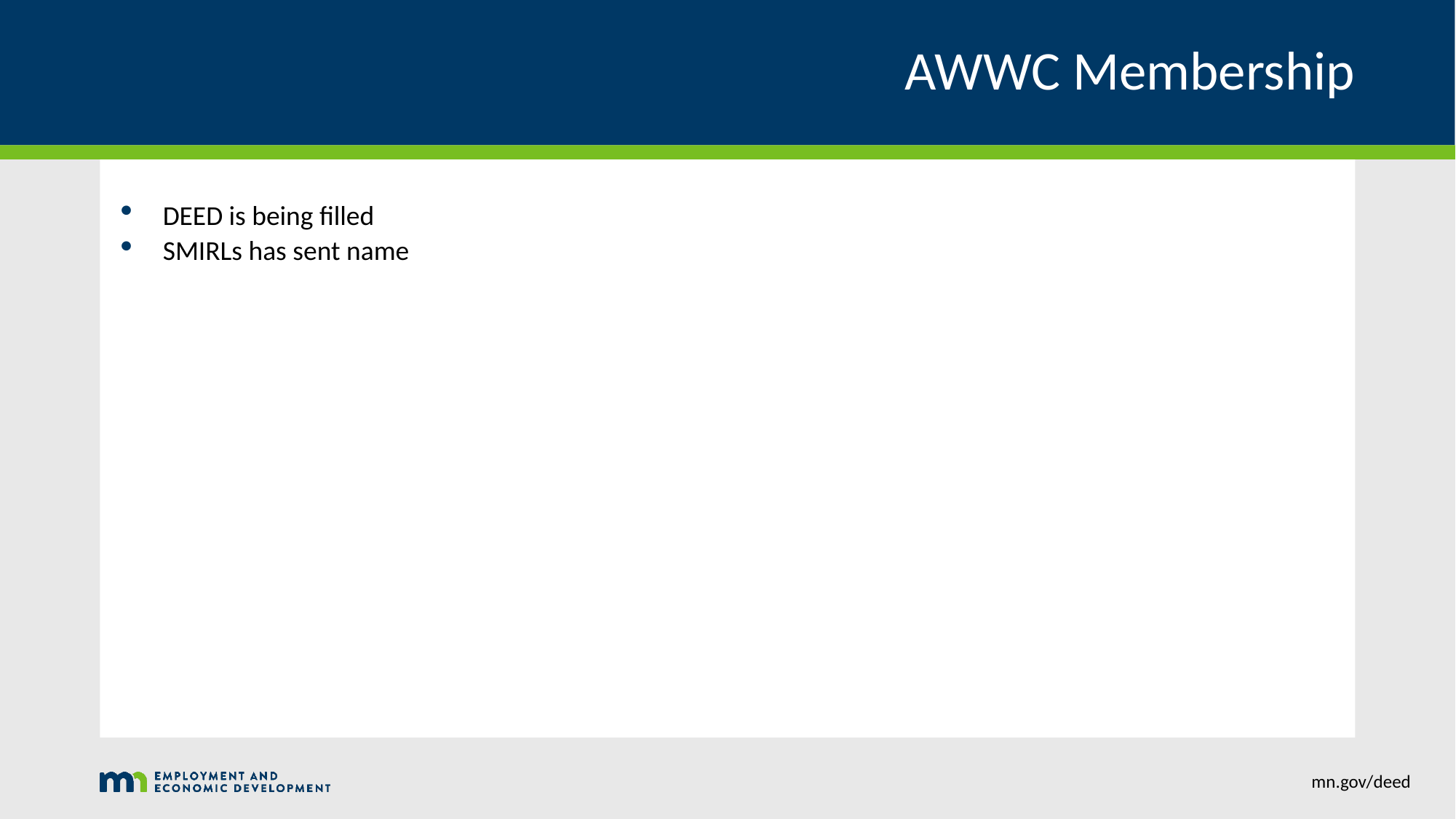

# AWWC Membership
DEED is being filled
SMIRLs has sent name

mn.gov/deed